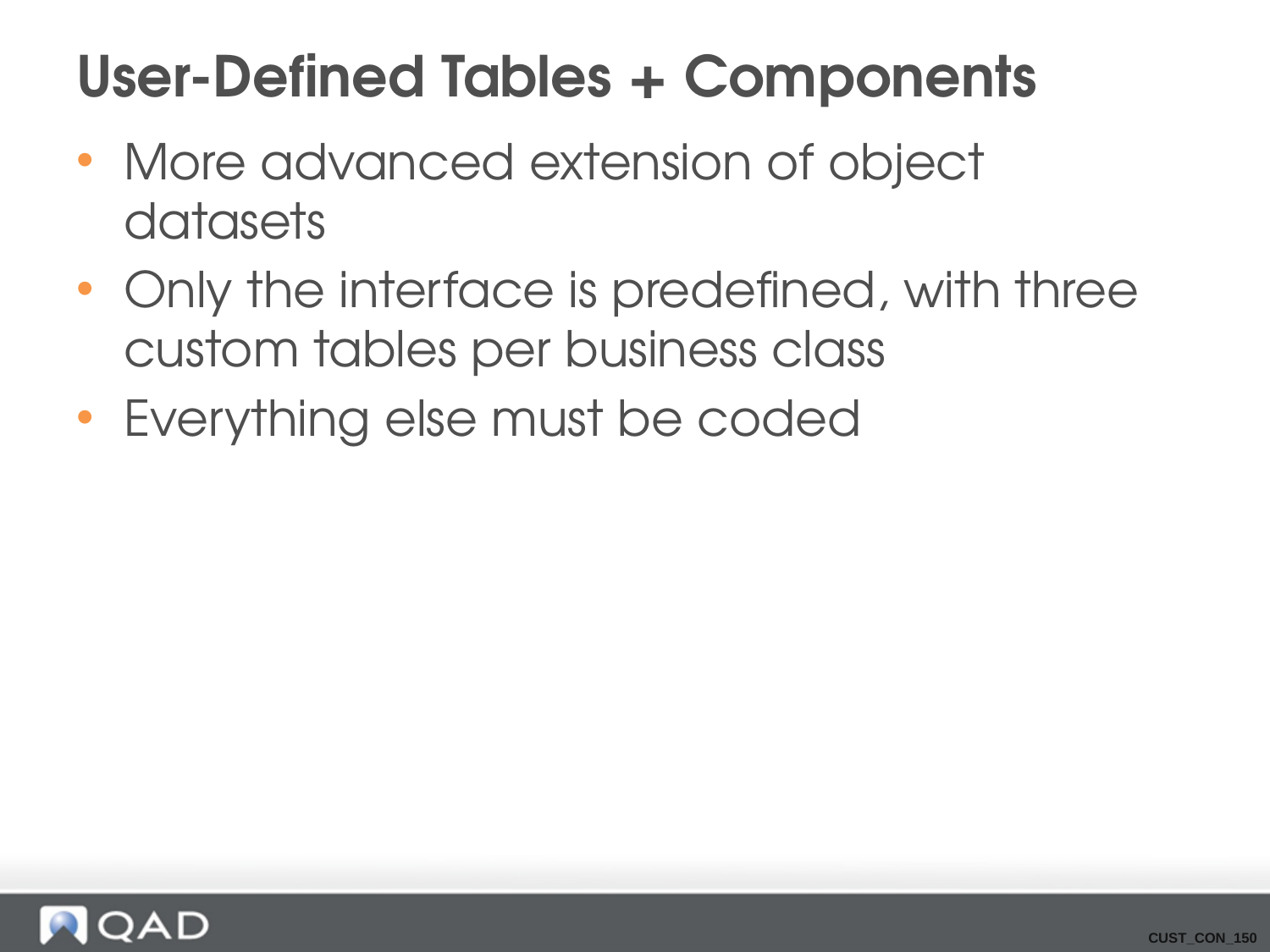

# User-Defined Tables + Components
More advanced extension of object datasets
Only the interface is predefined, with three custom tables per business class
Everything else must be coded
CUST_CON_150